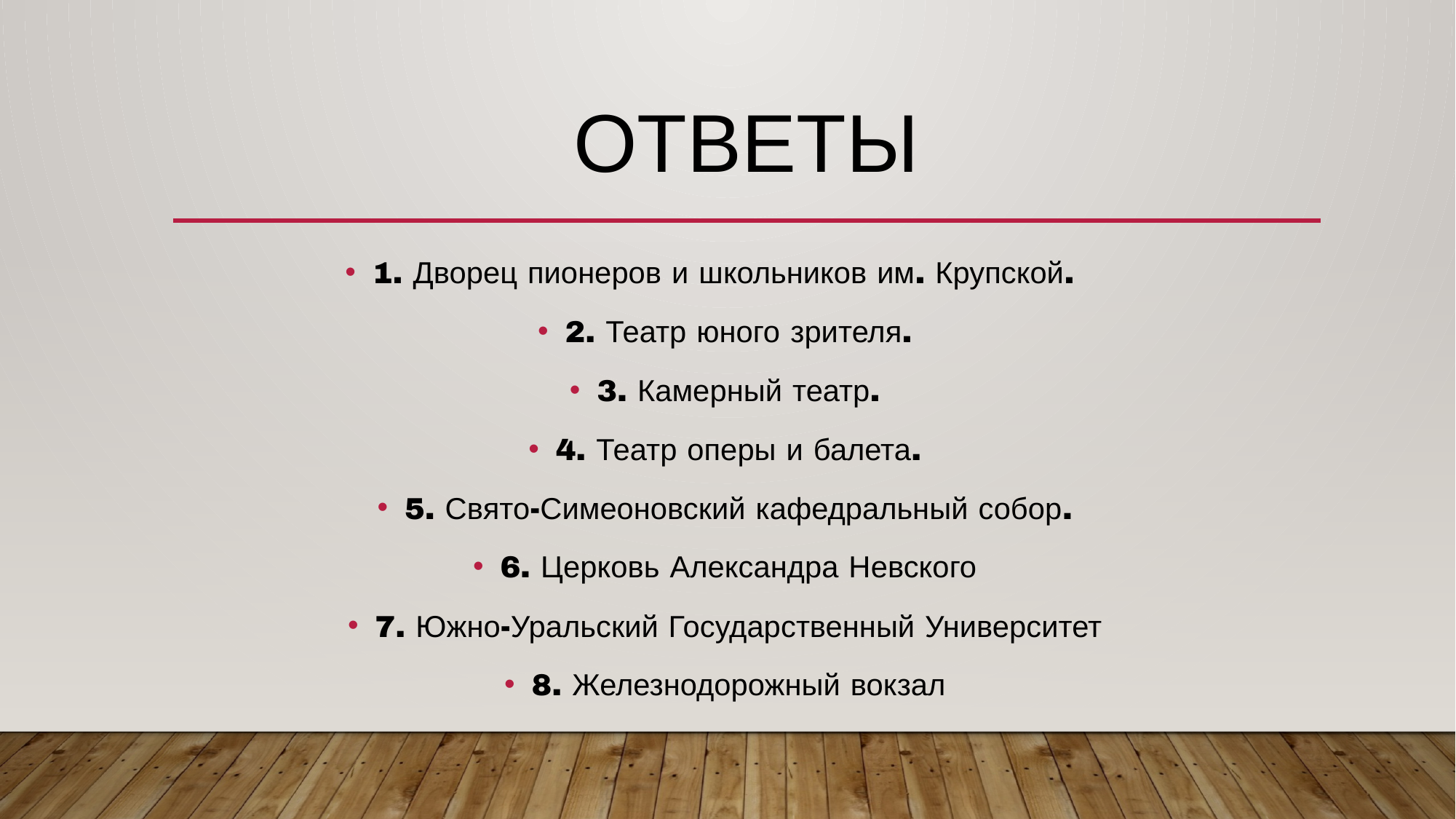

# ОТВЕТЫ
1. Дворец пионеров и школьников им. Крупской.
2. Театр юного зрителя.
3. Камерный театр.
4. Театр оперы и балета.
5. Свято-Симеоновский кафедральный собор.
6. Церковь Александра Невского
7. Южно-Уральский Государственный Университет
8. Железнодорожный вокзал